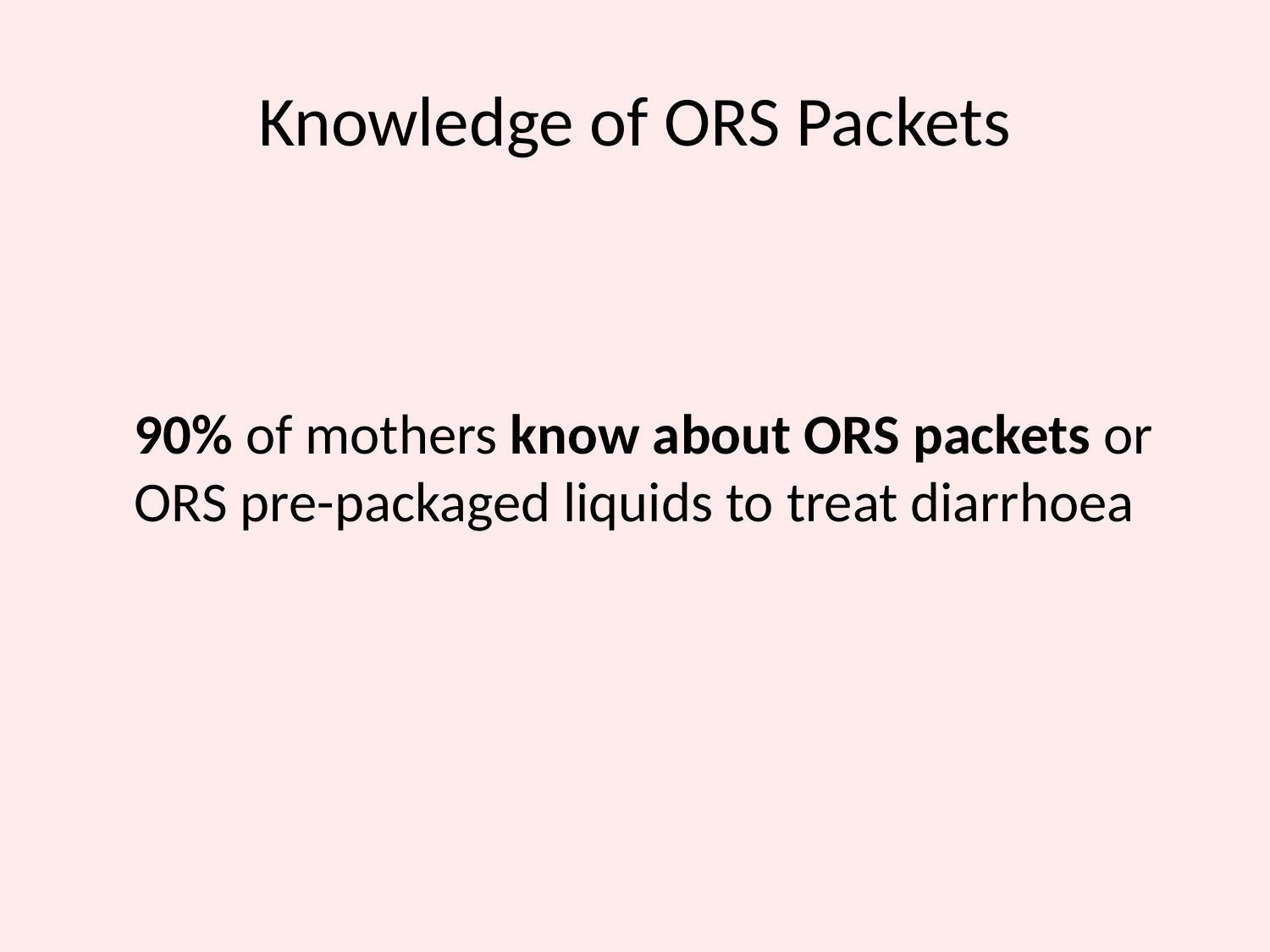

# Knowledge of ORS Packets
	90% of mothers know about ORS packets or ORS pre-packaged liquids to treat diarrhoea